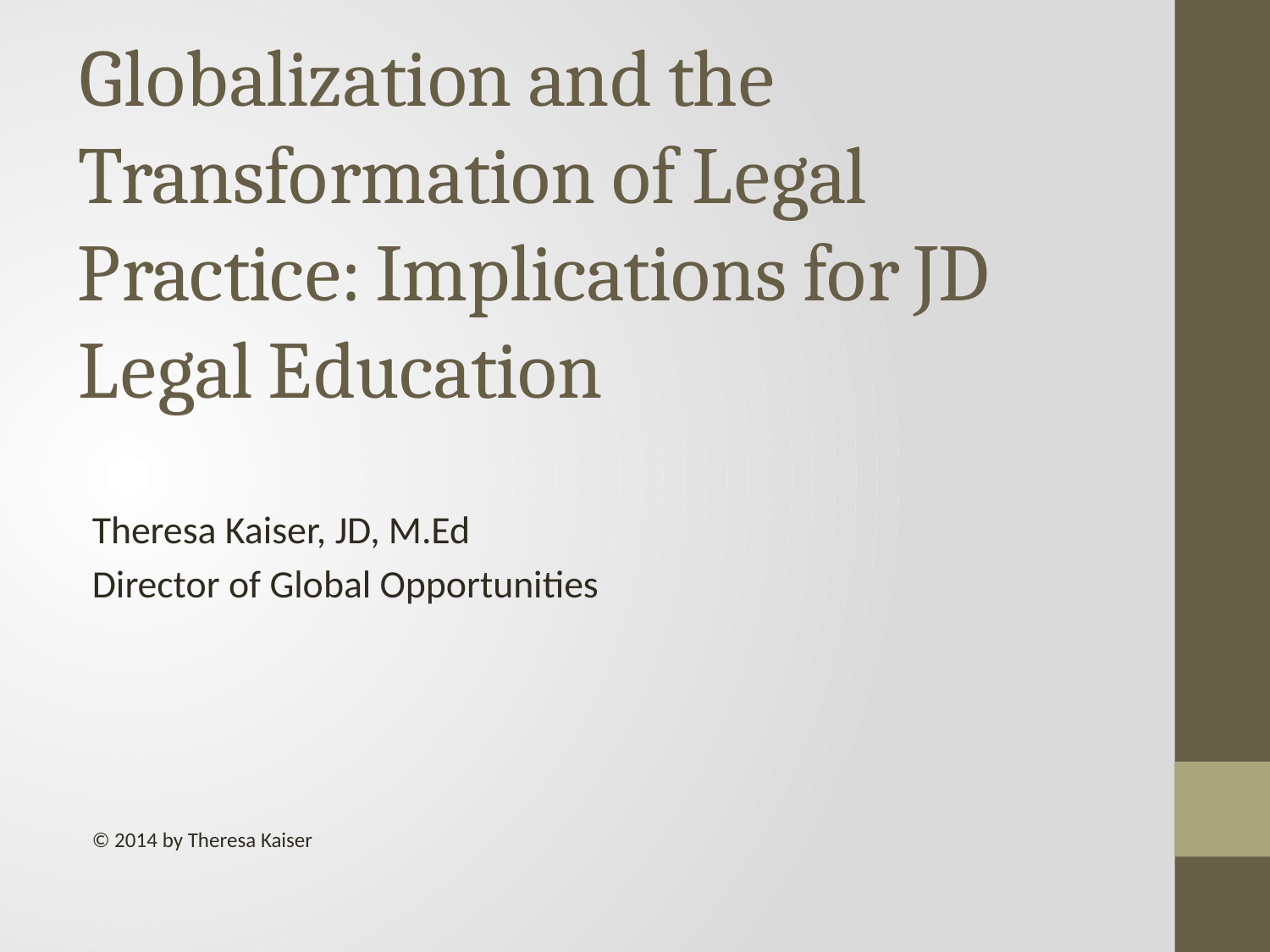

# Globalization and the Transformation of Legal Practice: Implications for JD Legal Education

Theresa Kaiser, JD, M.Ed
Director of Global Opportunities

© 2014 by Theresa Kaiser